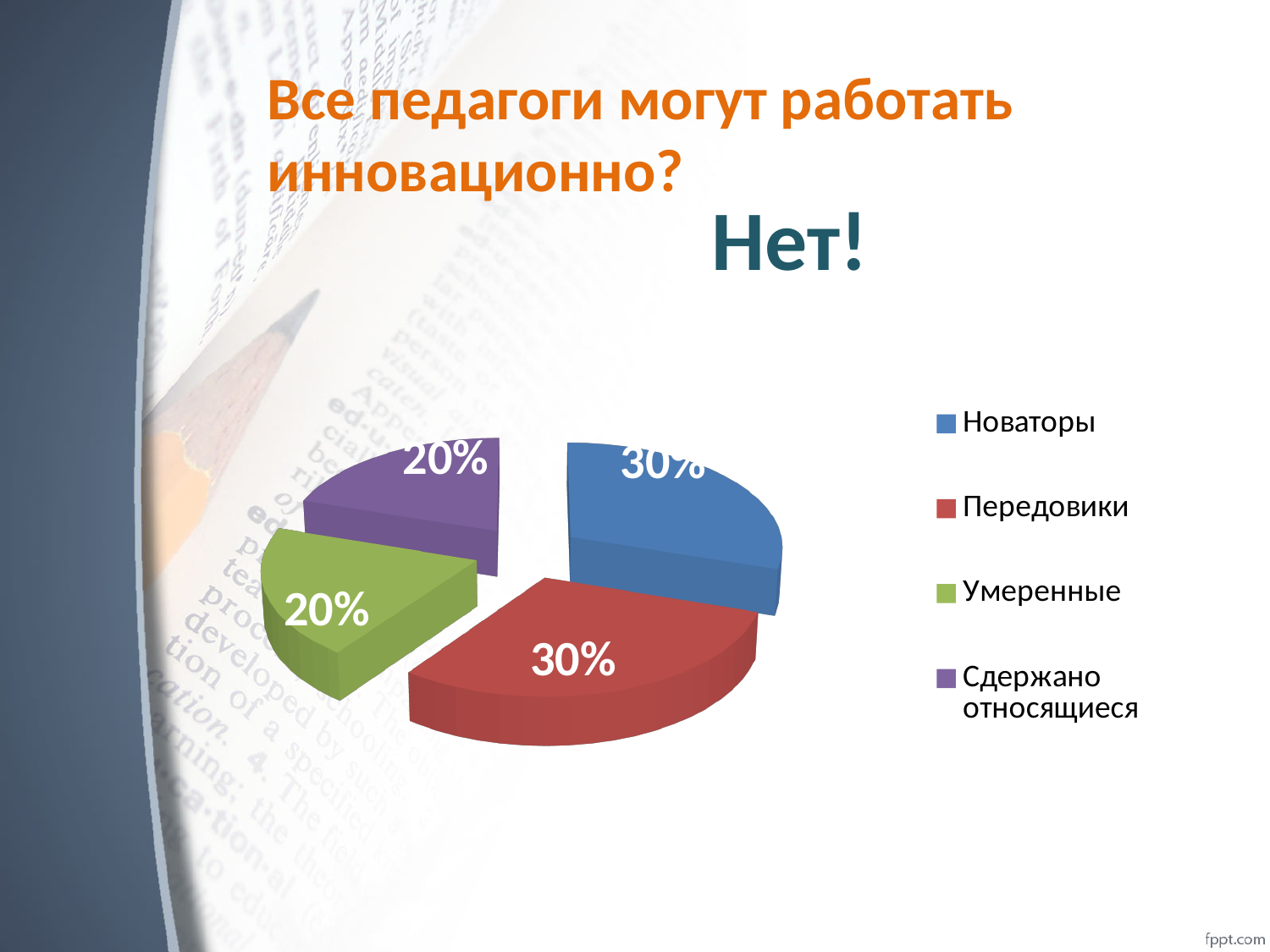

# Все педагоги могут работать инновационно?
Нет!

[unsupported chart]